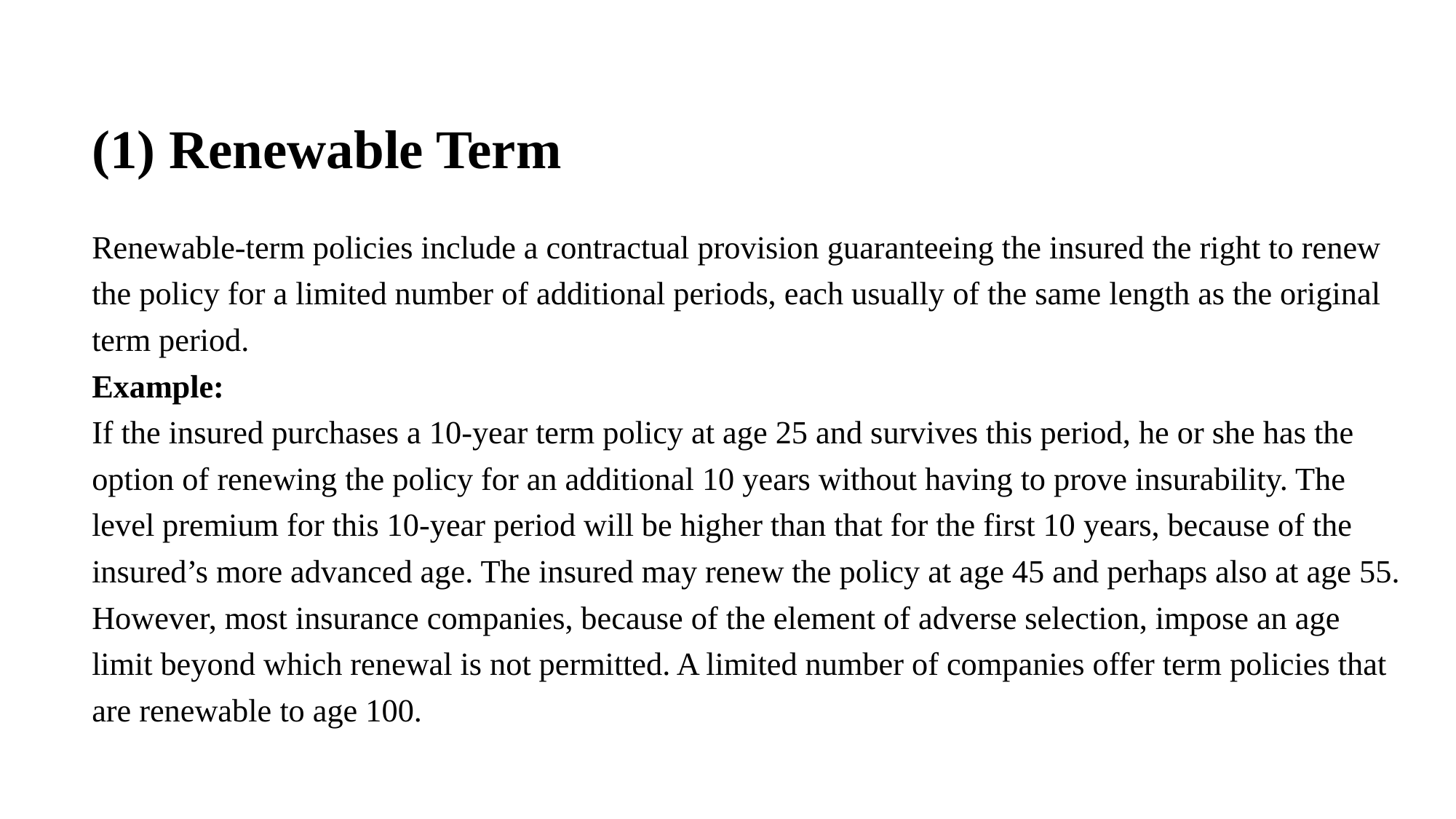

# (1) Renewable Term
Renewable-term policies include a contractual provision guaranteeing the insured the right to renew the policy for a limited number of additional periods, each usually of the same length as the original term period.
Example:
If the insured purchases a 10-year term policy at age 25 and survives this period, he or she has the option of renewing the policy for an additional 10 years without having to prove insurability. The level premium for this 10-year period will be higher than that for the first 10 years, because of the insured’s more advanced age. The insured may renew the policy at age 45 and perhaps also at age 55.
However, most insurance companies, because of the element of adverse selection, impose an age limit beyond which renewal is not permitted. A limited number of companies offer term policies that are renewable to age 100.